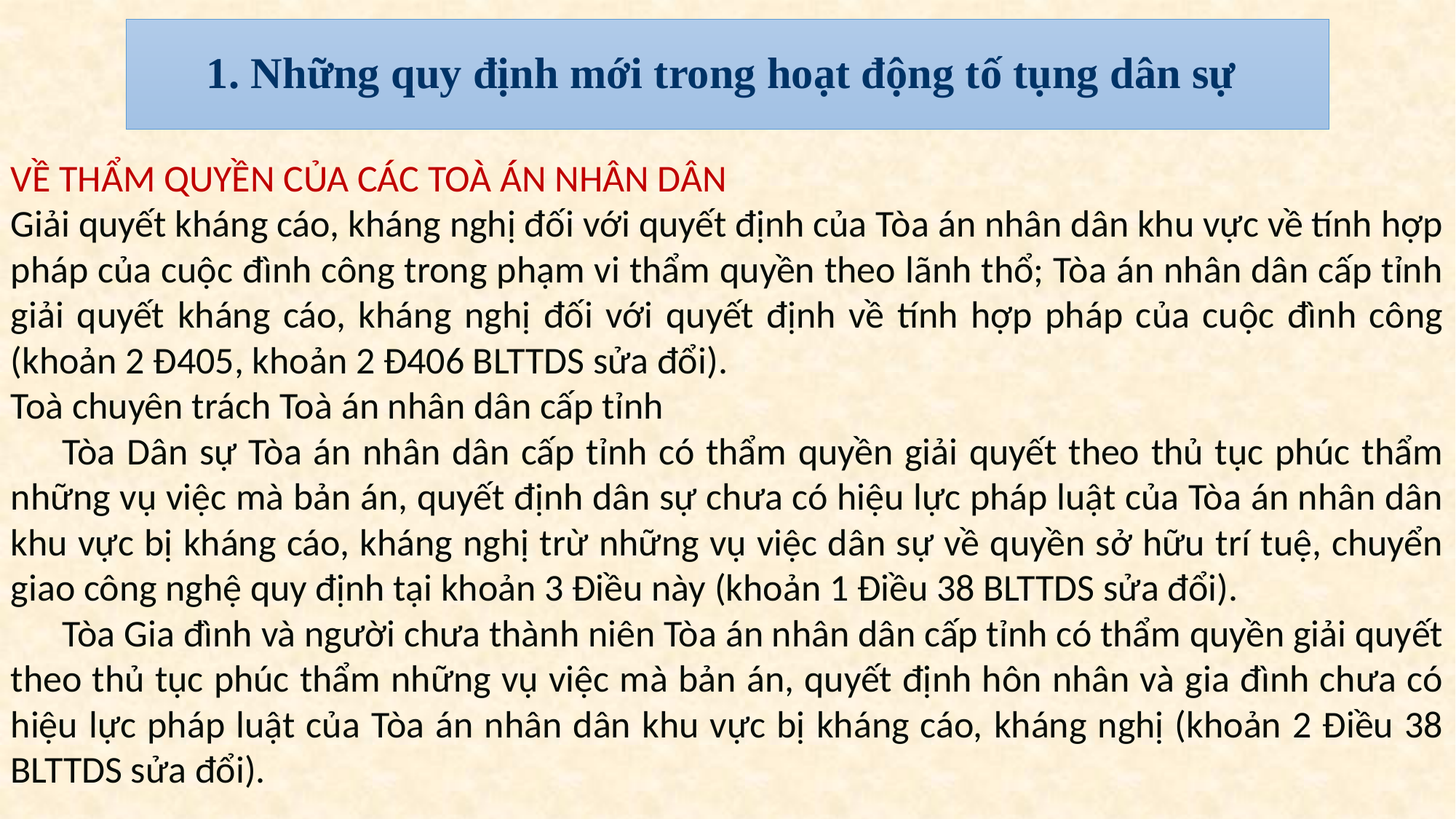

# 1. Những quy định mới trong hoạt động tố tụng dân sự
VỀ THẨM QUYỀN CỦA CÁC TOÀ ÁN NHÂN DÂN
Giải quyết kháng cáo, kháng nghị đối với quyết định của Tòa án nhân dân khu vực về tính hợp pháp của cuộc đình công trong phạm vi thẩm quyền theo lãnh thổ; Tòa án nhân dân cấp tỉnh giải quyết kháng cáo, kháng nghị đối với quyết định về tính hợp pháp của cuộc đình công (khoản 2 Đ405, khoản 2 Đ406 BLTTDS sửa đổi).
Toà chuyên trách Toà án nhân dân cấp tỉnh
Tòa Dân sự Tòa án nhân dân cấp tỉnh có thẩm quyền giải quyết theo thủ tục phúc thẩm những vụ việc mà bản án, quyết định dân sự chưa có hiệu lực pháp luật của Tòa án nhân dân khu vực bị kháng cáo, kháng nghị trừ những vụ việc dân sự về quyền sở hữu trí tuệ, chuyển giao công nghệ quy định tại khoản 3 Điều này (khoản 1 Điều 38 BLTTDS sửa đổi).
Tòa Gia đình và người chưa thành niên Tòa án nhân dân cấp tỉnh có thẩm quyền giải quyết theo thủ tục phúc thẩm những vụ việc mà bản án, quyết định hôn nhân và gia đình chưa có hiệu lực pháp luật của Tòa án nhân dân khu vực bị kháng cáo, kháng nghị (khoản 2 Điều 38 BLTTDS sửa đổi).